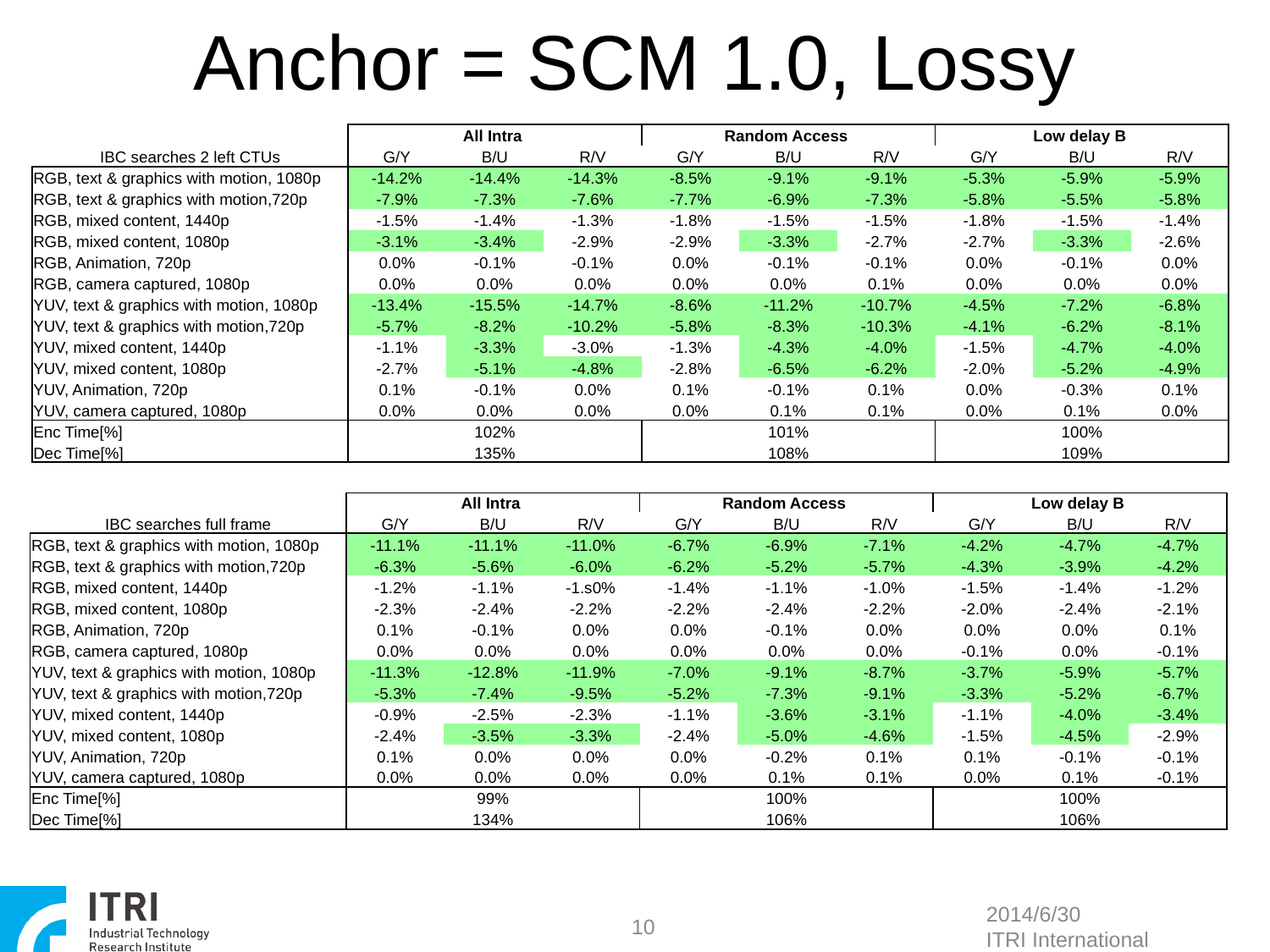

Anchor = SCM 1.0, Lossy
|  | All Intra |  |  | Random Access |  |  | Low delay B |  |  |
| --- | --- | --- | --- | --- | --- | --- | --- | --- | --- |
| IBC searches 2 left CTUs | G/Y | B/U | R/V | G/Y | B/U | R/V | G/Y | B/U | R/V |
| RGB, text & graphics with motion, 1080p | -14.2% | -14.4% | -14.3% | -8.5% | -9.1% | -9.1% | -5.3% | -5.9% | -5.9% |
| RGB, text & graphics with motion,720p | -7.9% | -7.3% | -7.6% | -7.7% | -6.9% | -7.3% | -5.8% | -5.5% | -5.8% |
| RGB, mixed content, 1440p | -1.5% | -1.4% | -1.3% | -1.8% | -1.5% | -1.5% | -1.8% | -1.5% | -1.4% |
| RGB, mixed content, 1080p | -3.1% | -3.4% | -2.9% | -2.9% | -3.3% | -2.7% | -2.7% | -3.3% | -2.6% |
| RGB, Animation, 720p | 0.0% | -0.1% | -0.1% | 0.0% | -0.1% | -0.1% | 0.0% | -0.1% | 0.0% |
| RGB, camera captured, 1080p | 0.0% | 0.0% | 0.0% | 0.0% | 0.0% | 0.1% | 0.0% | 0.0% | 0.0% |
| YUV, text & graphics with motion, 1080p | -13.4% | -15.5% | -14.7% | -8.6% | -11.2% | -10.7% | -4.5% | -7.2% | -6.8% |
| YUV, text & graphics with motion,720p | -5.7% | -8.2% | -10.2% | -5.8% | -8.3% | -10.3% | -4.1% | -6.2% | -8.1% |
| YUV, mixed content, 1440p | -1.1% | -3.3% | -3.0% | -1.3% | -4.3% | -4.0% | -1.5% | -4.7% | -4.0% |
| YUV, mixed content, 1080p | -2.7% | -5.1% | -4.8% | -2.8% | -6.5% | -6.2% | -2.0% | -5.2% | -4.9% |
| YUV, Animation, 720p | 0.1% | -0.1% | 0.0% | 0.1% | -0.1% | 0.1% | 0.0% | -0.3% | 0.1% |
| YUV, camera captured, 1080p | 0.0% | 0.0% | 0.0% | 0.0% | 0.1% | 0.1% | 0.0% | 0.1% | 0.0% |
| Enc Time[%] | 102% |  |  | 101% |  |  | 100% |  |  |
| Dec Time[%] | 135% |  |  | 108% |  |  | 109% |  |  |
|  | All Intra |  |  | Random Access |  |  | Low delay B |  |  |
| --- | --- | --- | --- | --- | --- | --- | --- | --- | --- |
| IBC searches full frame | G/Y | B/U | R/V | G/Y | B/U | R/V | G/Y | B/U | R/V |
| RGB, text & graphics with motion, 1080p | -11.1% | -11.1% | -11.0% | -6.7% | -6.9% | -7.1% | -4.2% | -4.7% | -4.7% |
| RGB, text & graphics with motion,720p | -6.3% | -5.6% | -6.0% | -6.2% | -5.2% | -5.7% | -4.3% | -3.9% | -4.2% |
| RGB, mixed content, 1440p | -1.2% | -1.1% | -1.s0% | -1.4% | -1.1% | -1.0% | -1.5% | -1.4% | -1.2% |
| RGB, mixed content, 1080p | -2.3% | -2.4% | -2.2% | -2.2% | -2.4% | -2.2% | -2.0% | -2.4% | -2.1% |
| RGB, Animation, 720p | 0.1% | -0.1% | 0.0% | 0.0% | -0.1% | 0.0% | 0.0% | 0.0% | 0.1% |
| RGB, camera captured, 1080p | 0.0% | 0.0% | 0.0% | 0.0% | 0.0% | 0.0% | -0.1% | 0.0% | -0.1% |
| YUV, text & graphics with motion, 1080p | -11.3% | -12.8% | -11.9% | -7.0% | -9.1% | -8.7% | -3.7% | -5.9% | -5.7% |
| YUV, text & graphics with motion,720p | -5.3% | -7.4% | -9.5% | -5.2% | -7.3% | -9.1% | -3.3% | -5.2% | -6.7% |
| YUV, mixed content, 1440p | -0.9% | -2.5% | -2.3% | -1.1% | -3.6% | -3.1% | -1.1% | -4.0% | -3.4% |
| YUV, mixed content, 1080p | -2.4% | -3.5% | -3.3% | -2.4% | -5.0% | -4.6% | -1.5% | -4.5% | -2.9% |
| YUV, Animation, 720p | 0.1% | 0.0% | 0.0% | 0.0% | -0.2% | 0.1% | 0.1% | -0.1% | -0.1% |
| YUV, camera captured, 1080p | 0.0% | 0.0% | 0.0% | 0.0% | 0.1% | 0.1% | 0.0% | 0.1% | -0.1% |
| Enc Time[%] | 99% |  |  | 100% |  |  | 100% |  |  |
| Dec Time[%] | 134% |  |  | 106% |  |  | 106% |  |  |
10
2014/6/30
ITRI International